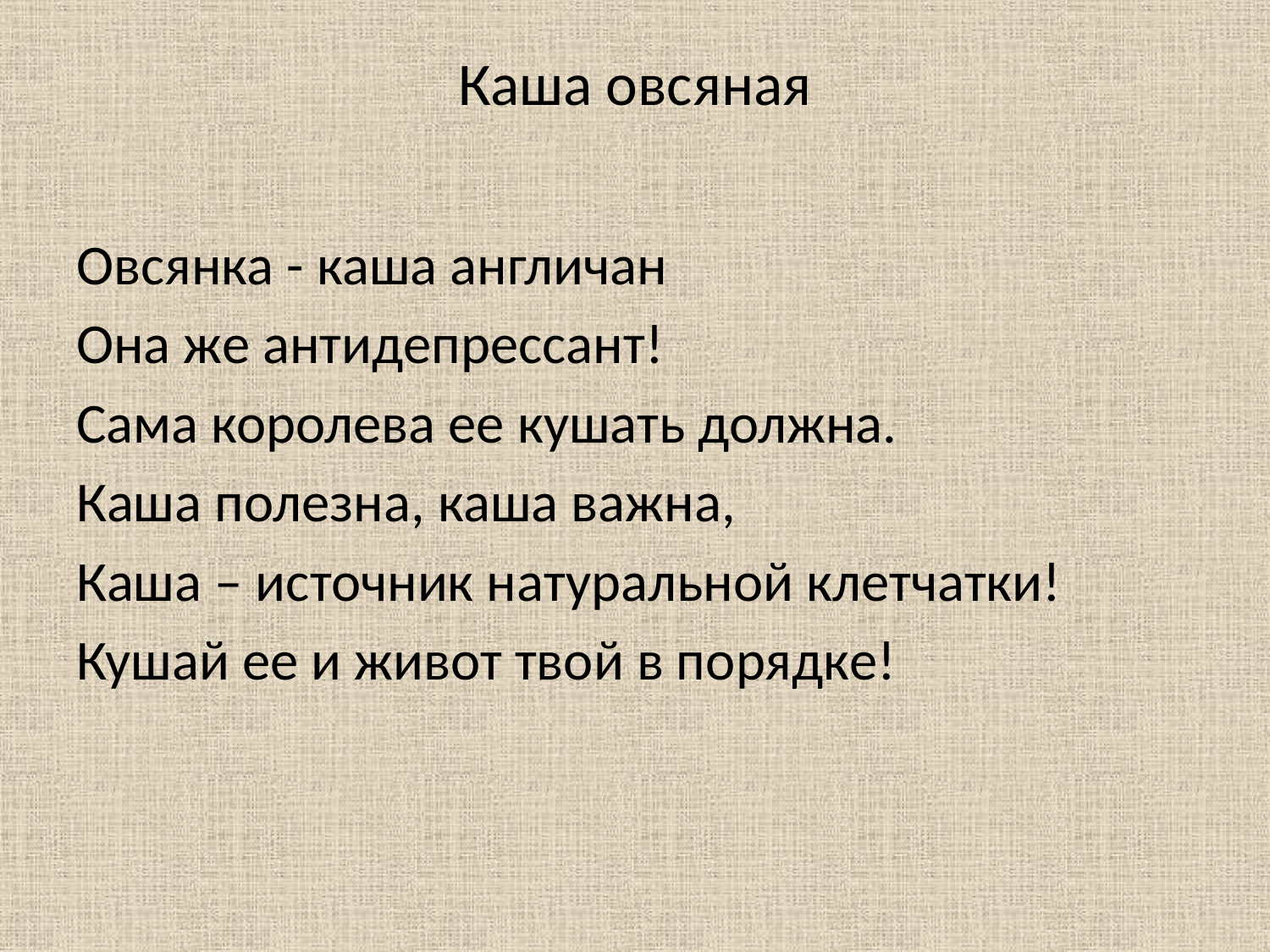

# Каша овсяная
Овсянка - каша англичан
Она же антидепрессант!
Сама королева ее кушать должна.
Каша полезна, каша важна,
Каша – источник натуральной клетчатки!
Кушай ее и живот твой в порядке!